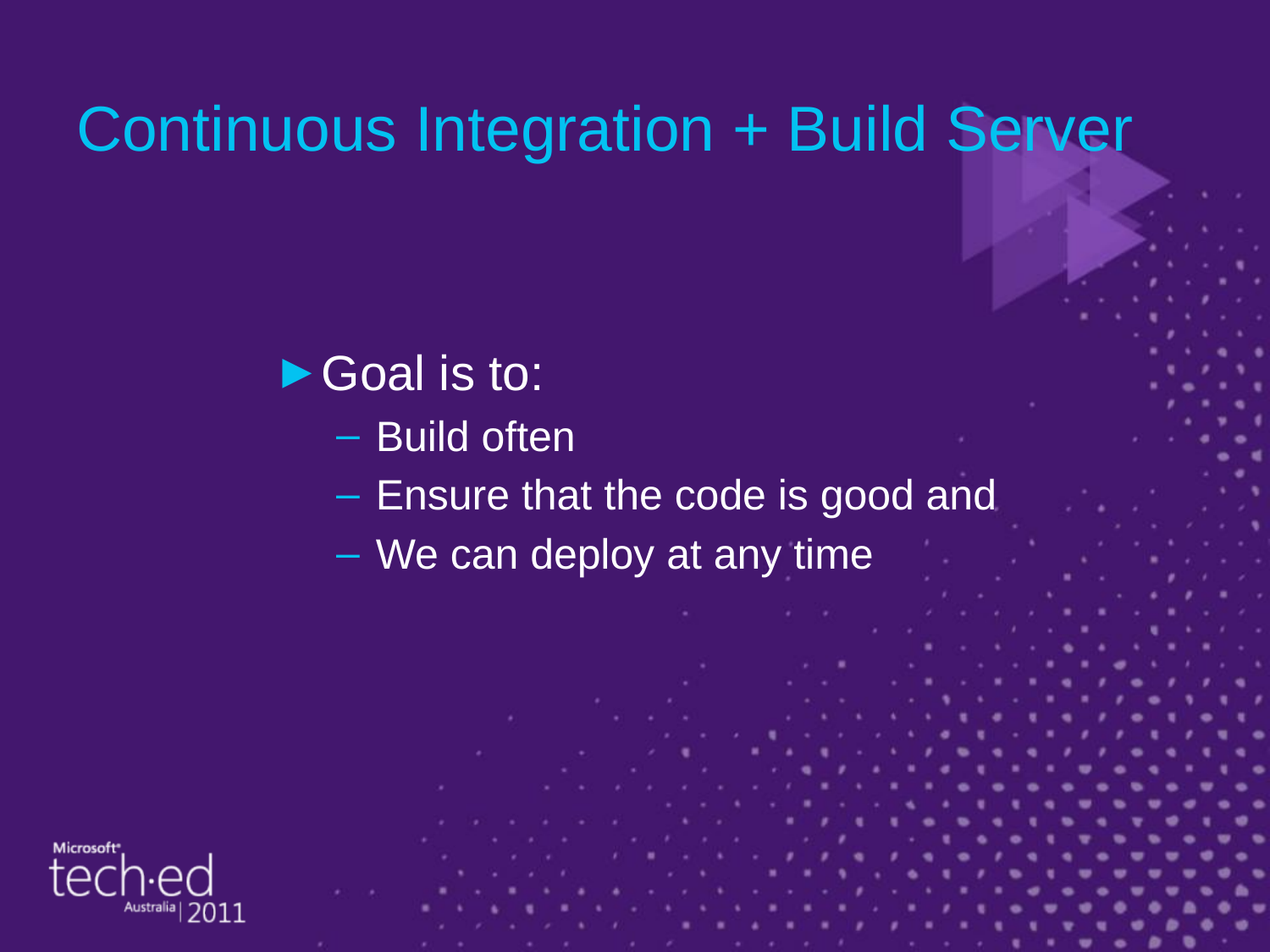

# Continuous Integration + Build Server
Goal is to:
Build often
Ensure that the code is good and
We can deploy at any time